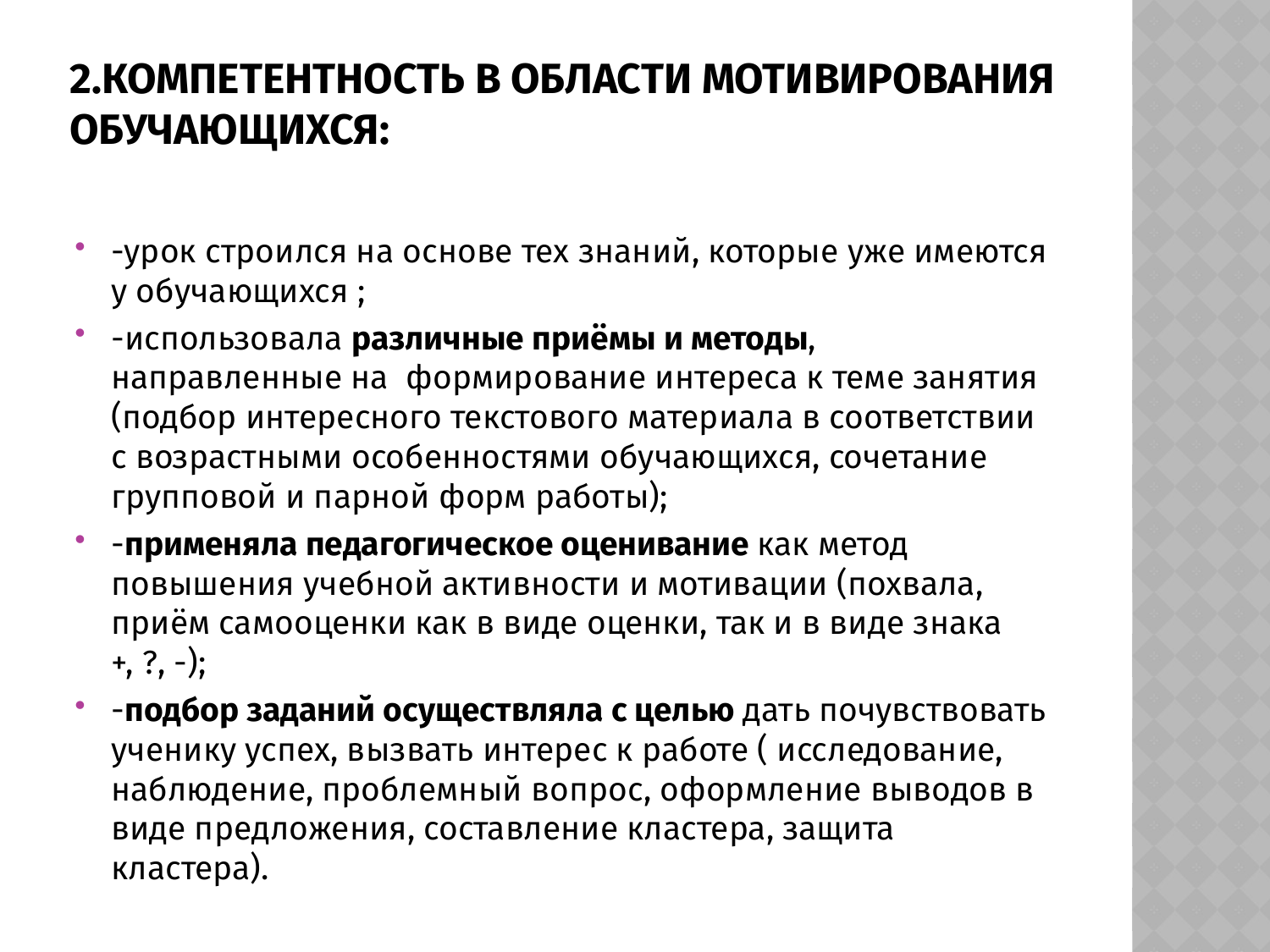

# 2.Компетентность в области мотивирования обучающихся:
-урок строился на основе тех знаний, которые уже имеются у обучающихся ;
-использовала различные приёмы и методы, направленные на  формирование интереса к теме занятия (подбор интересного текстового материала в соответствии с возрастными особенностями обучающихся, сочетание групповой и парной форм работы);
-применяла педагогическое оценивание как метод  повышения учебной активности и мотивации (похвала,  приём самооценки как в виде оценки, так и в виде знака +, ?, -);
-подбор заданий осуществляла с целью дать почувствовать ученику успех, вызвать интерес к работе ( исследование, наблюдение, проблемный вопрос, оформление выводов в виде предложения, составление кластера, защита кластера).